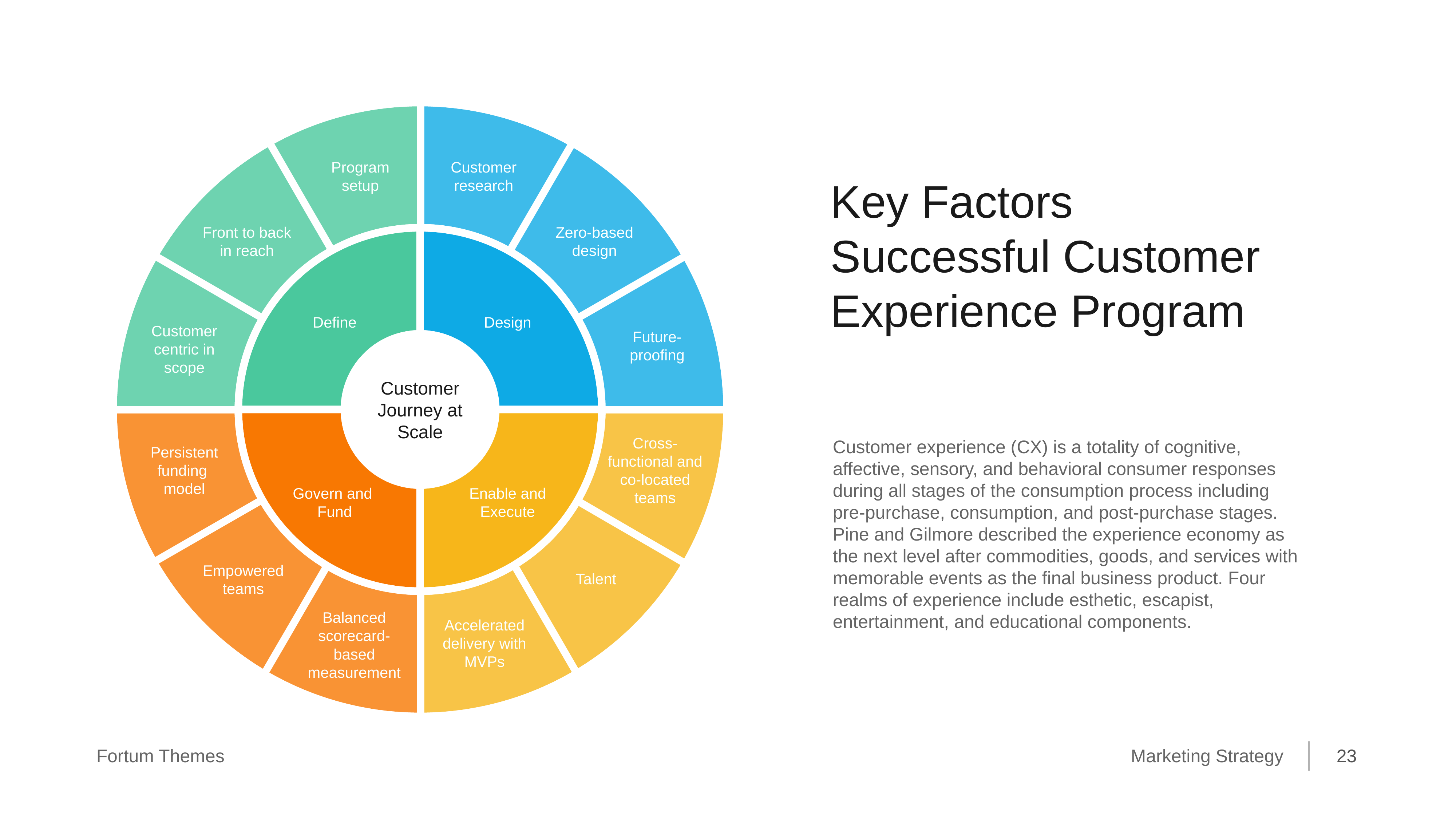

Program setup
Customer research
Key Factors Successful Customer Experience Program
Front to back in reach
Zero-based design

Define
Design
Customer centric in scope
Future-proofing
Customer Journey at Scale

Cross-functional and co-located teams
Customer experience (CX) is a totality of cognitive, affective, sensory, and behavioral consumer responses during all stages of the consumption process including pre-purchase, consumption, and post-purchase stages. Pine and Gilmore described the experience economy as the next level after commodities, goods, and services with memorable events as the final business product. Four realms of experience include esthetic, escapist, entertainment, and educational components.
Persistent funding
model
Govern and
Fund
Enable and Execute

Empowered teams
Talent

Balanced scorecard-based measurement
Accelerated delivery with MVPs
23